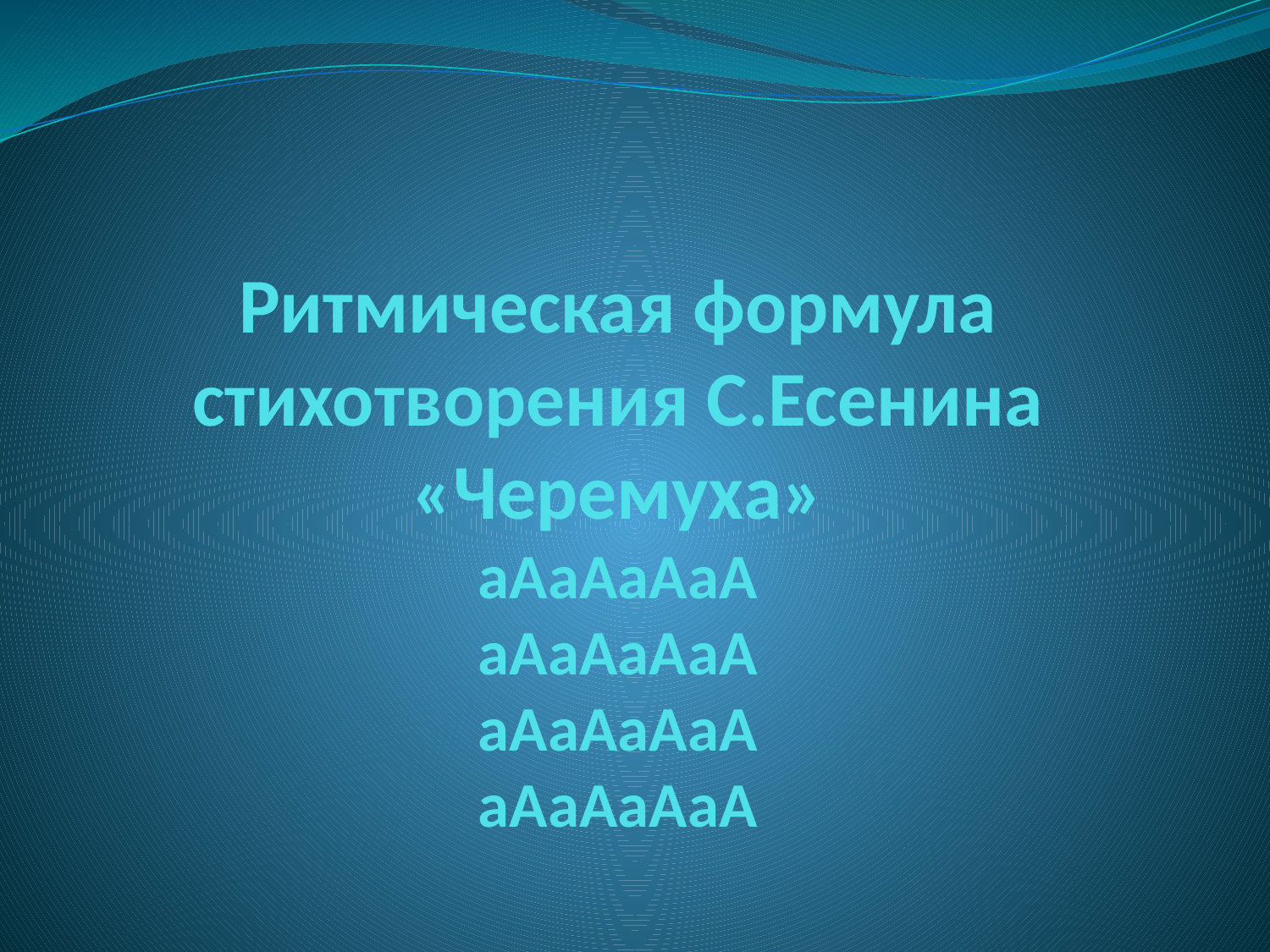

# Ритмическая формула стихотворения С.Есенина «Черемуха» аАаАаАаА аАаАаАаА аАаАаАаА аАаАаАаА